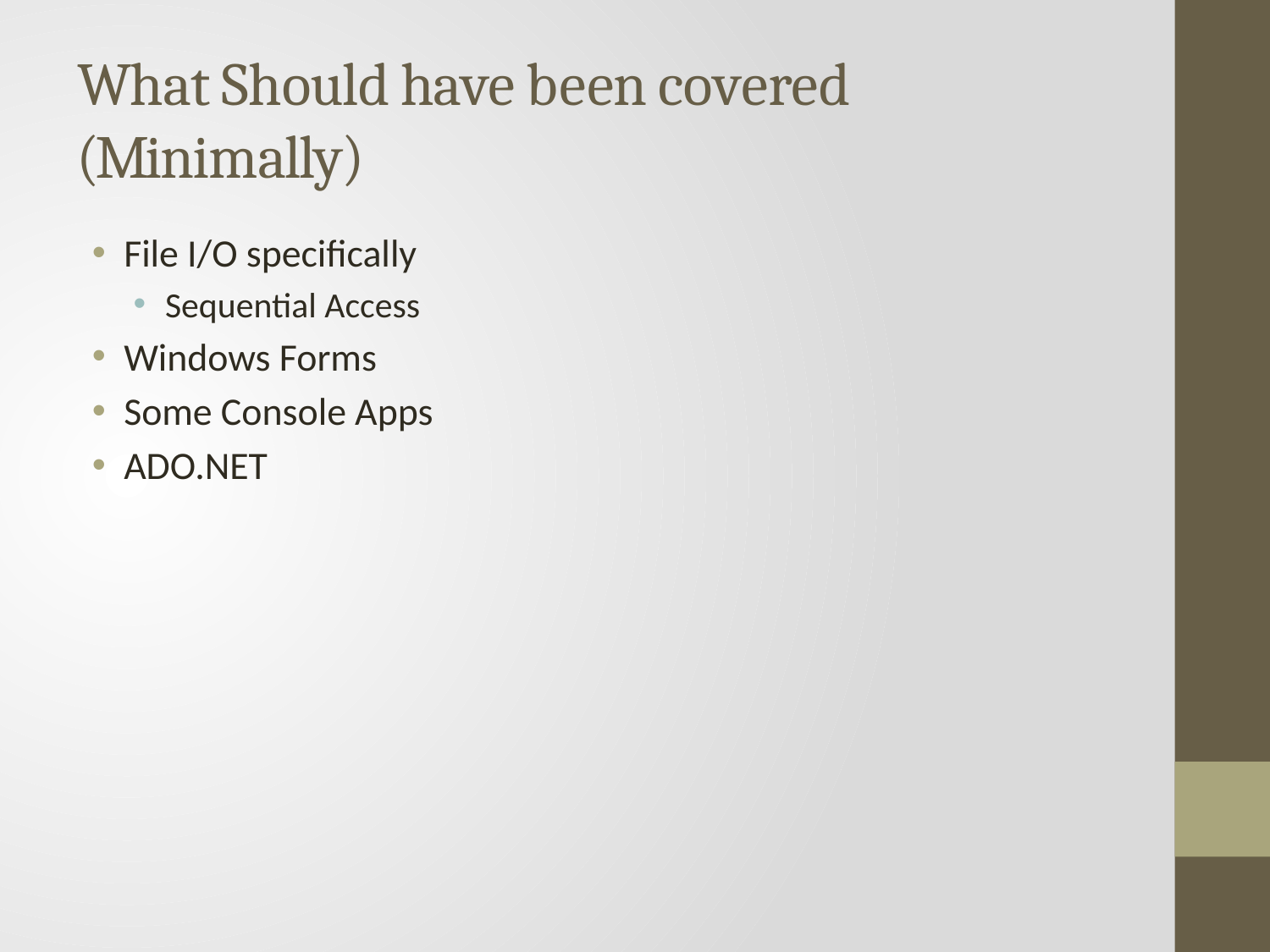

# What Should have been covered (Minimally)
File I/O specifically
Sequential Access
Windows Forms
Some Console Apps
ADO.NET